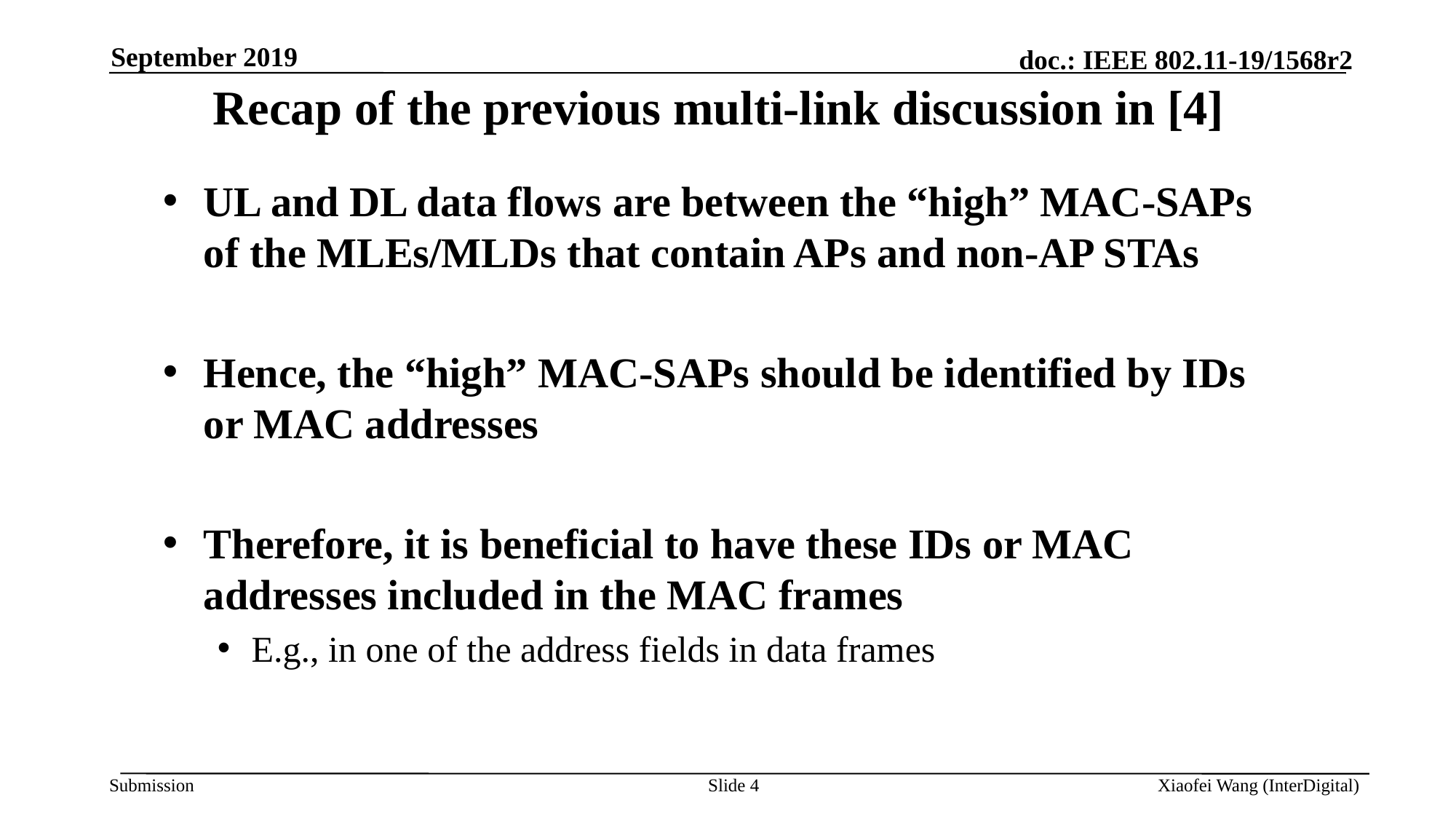

September 2019
# Recap of the previous multi-link discussion in [4]
UL and DL data flows are between the “high” MAC-SAPs of the MLEs/MLDs that contain APs and non-AP STAs

Hence, the “high” MAC-SAPs should be identified by IDs or MAC addresses

Therefore, it is beneficial to have these IDs or MAC addresses included in the MAC frames
E.g., in one of the address fields in data frames

Slide 4
Xiaofei Wang (InterDigital)